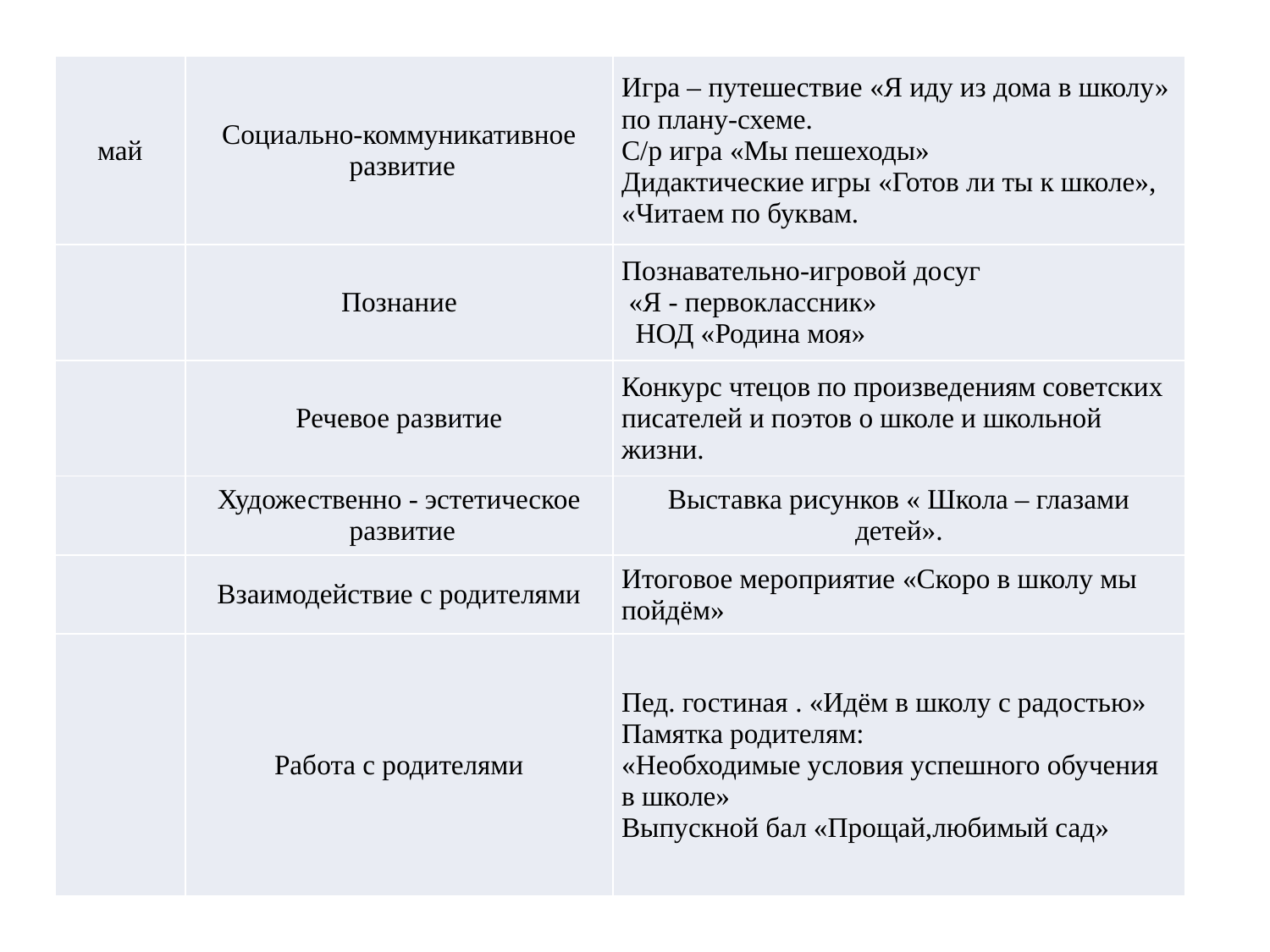

| май | Социально-коммуникативное  развитие | Игра – путешествие «Я иду из дома в школу» по плану-схеме. С/р игра «Мы пешеходы» Дидактические игры «Готов ли ты к школе», «Читаем по буквам. |
| --- | --- | --- |
|  | Познание | Познавательно-игровой досуг  «Я - первоклассник»   НОД «Родина моя» |
|  | Речевое развитие | Конкурс чтецов по произведениям советских писателей и поэтов о школе и школьной жизни. |
|  | Художественно - эстетическое  развитие | Выставка рисунков « Школа – глазами детей». |
|  | Взаимодействие с родителями | Итоговое мероприятие «Скоро в школу мы пойдём» |
|  | Работа с родителями | Пед. гостиная . «Идём в школу с радостью» Памятка родителям: «Необходимые условия успешного обучения в школе» Выпускной бал «Прощай,любимый сад» |